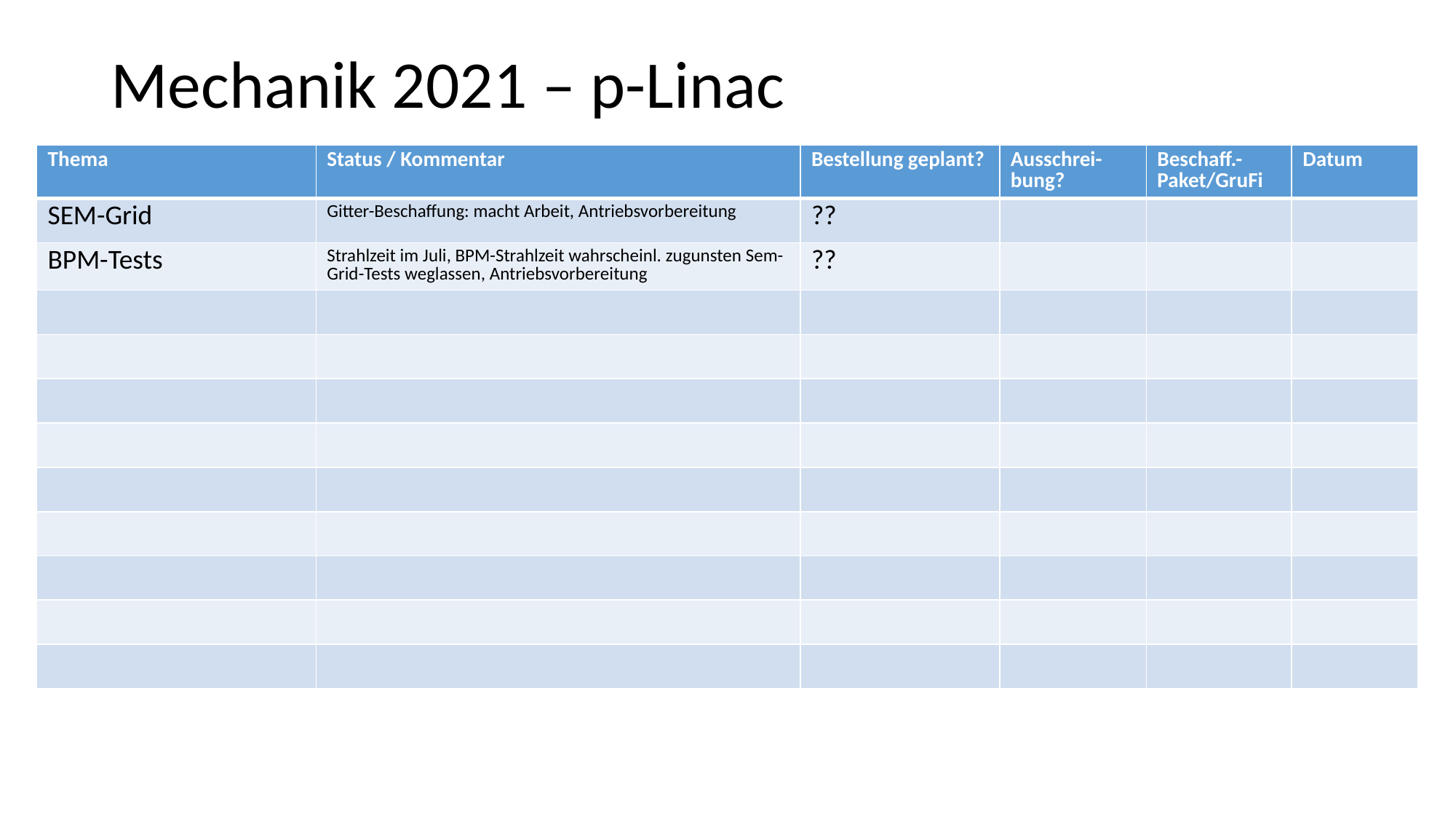

# Mechanik 2021 – p-Linac
| Thema | Status / Kommentar | Bestellung geplant? | Ausschrei-bung? | Beschaff.-Paket/GruFi | Datum |
| --- | --- | --- | --- | --- | --- |
| SEM-Grid | Gitter-Beschaffung: macht Arbeit, Antriebsvorbereitung | ?? |  |  |  |
| BPM-Tests | Strahlzeit im Juli, BPM-Strahlzeit wahrscheinl. zugunsten Sem-Grid-Tests weglassen, Antriebsvorbereitung | ?? |  |  |  |
|  |  |  |  |  |  |
|  |  |  |  |  |  |
|  |  |  |  |  |  |
|  |  |  |  |  |  |
|  |  |  |  |  |  |
|  |  |  |  |  |  |
|  |  |  |  |  |  |
|  |  |  |  |  |  |
|  |  |  |  |  |  |